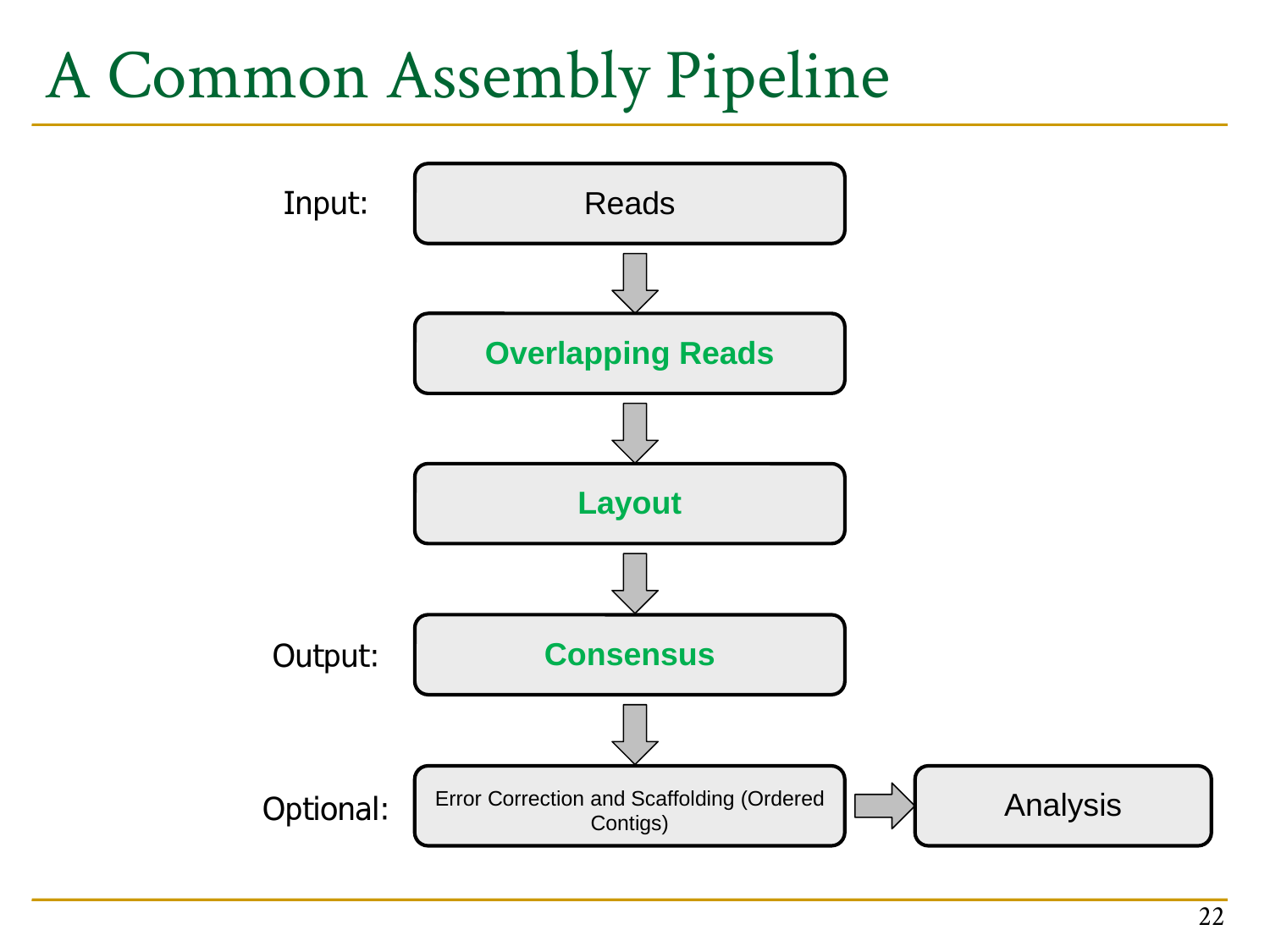

# A Common Assembly Pipeline
Reads
Input:

Overlapping Reads

Layout

Consensus
Output:

Error Correction and Scaffolding (Ordered Contigs)
Analysis

Optional:
22